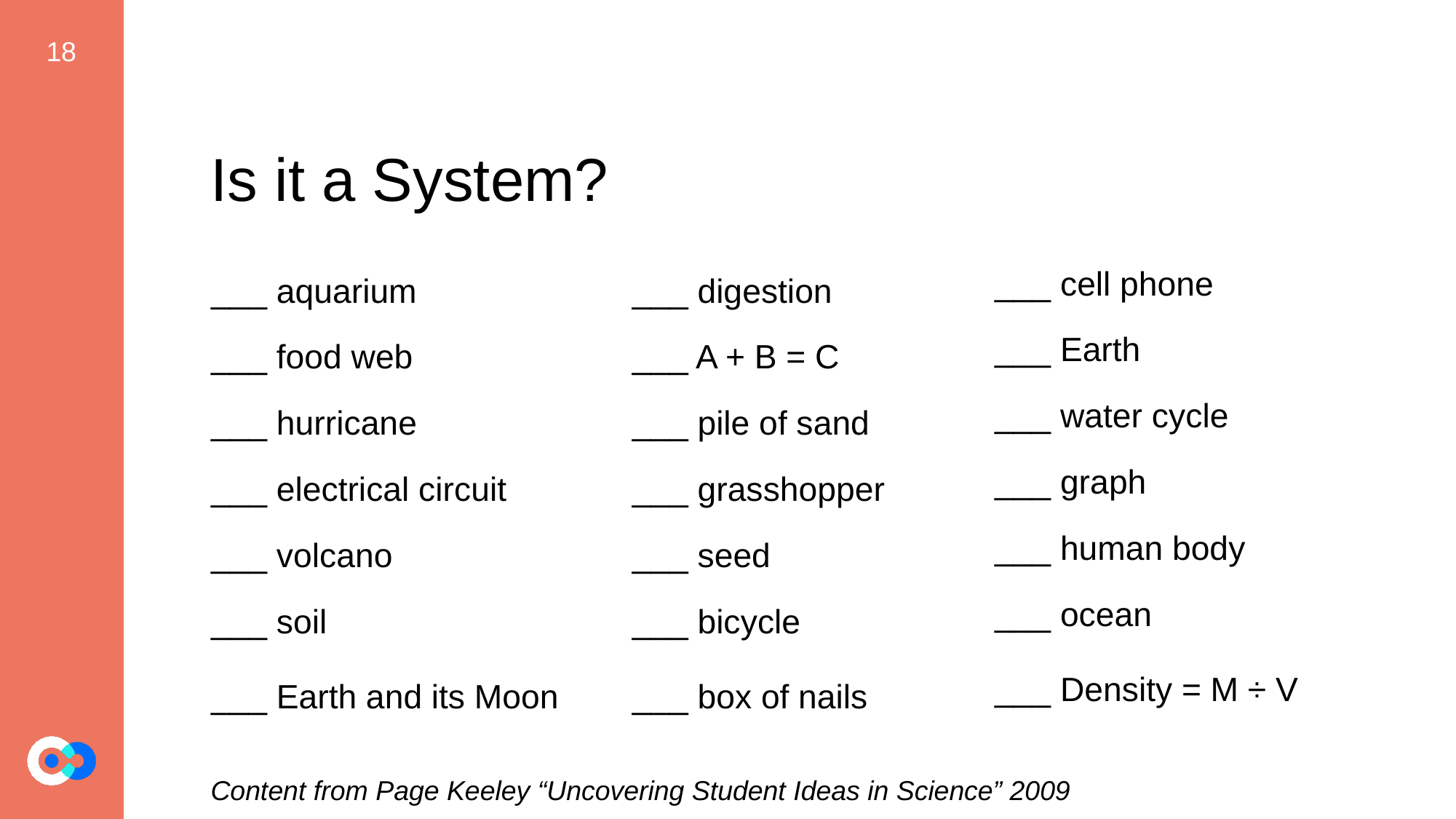

18
# Is it a System?
___ cell phone
___ Earth
___ water cycle
___ graph
___ human body
___ ocean
___ Density = M ÷ V
___ aquarium
___ food web
___ hurricane
___ electrical circuit
___ volcano
___ soil
___ Earth and its Moon

___ digestion
___ A + B = C
___ pile of sand
___ grasshopper
___ seed
___ bicycle
___ box of nails
Content from Page Keeley “Uncovering Student Ideas in Science” 2009